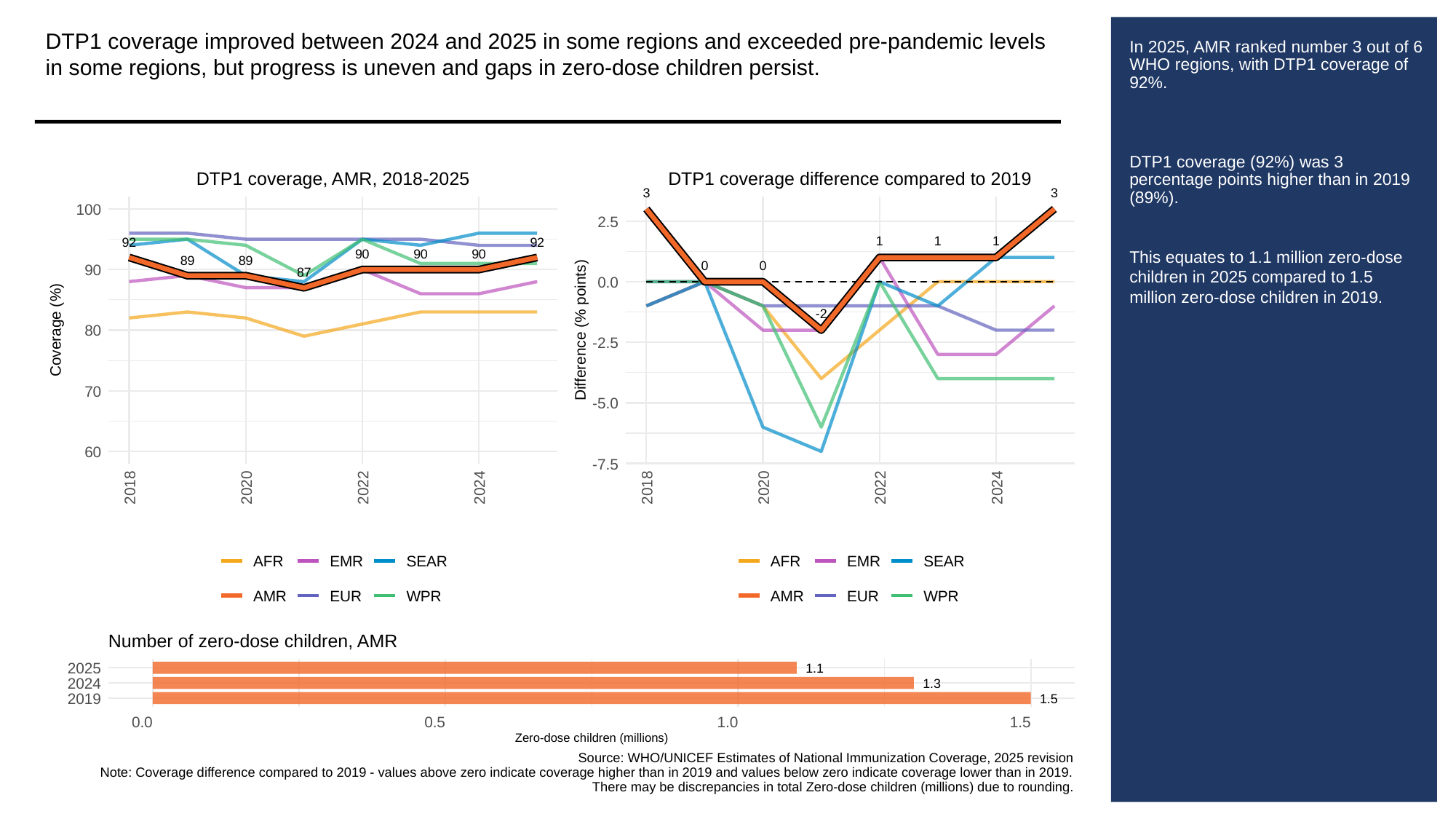

DTP1 coverage improved between 2024 and 2025 in some regions and exceeded pre-pandemic levels in some regions, but progress is uneven and gaps in zero-dose children persist.
# In 2025, AMR ranked number 3 out of 6 WHO regions, with DTP1 coverage of 92%.

DTP1 coverage (92%) was 3 percentage points higher than in 2019 (89%).

This equates to 1.1 million zero-dose children in 2025 compared to 1.5 million zero-dose children in 2019.

DTP1 coverage, AMR, 2018-2025
DTP1 coverage difference compared to 2019
3
3

100

2.5

1
1
1
92
92

90
90
90

89
89

0
0
90
87

0.0

-2

Coverage (%)
80
Difference (% points)

-2.5

70

-5.0

60

-7.5

2018
2020
2022
2024
2018
2020
2022
2024
AFR
EMR
SEAR
AFR
EMR
SEAR

AMR
EUR
WPR
AMR
EUR
WPR

Number of zero-dose children, AMR

2025
1.1

2024
1.3

2019
1.5

0.0
0.5
1.0
1.5
Zero-dose children (millions)
Source: WHO/UNICEF Estimates of National Immunization Coverage, 2025 revision
Note: Coverage difference compared to 2019 - values above zero indicate coverage higher than in 2019 and values below zero indicate coverage lower than in 2019.
There may be discrepancies in total Zero-dose children (millions) due to rounding.